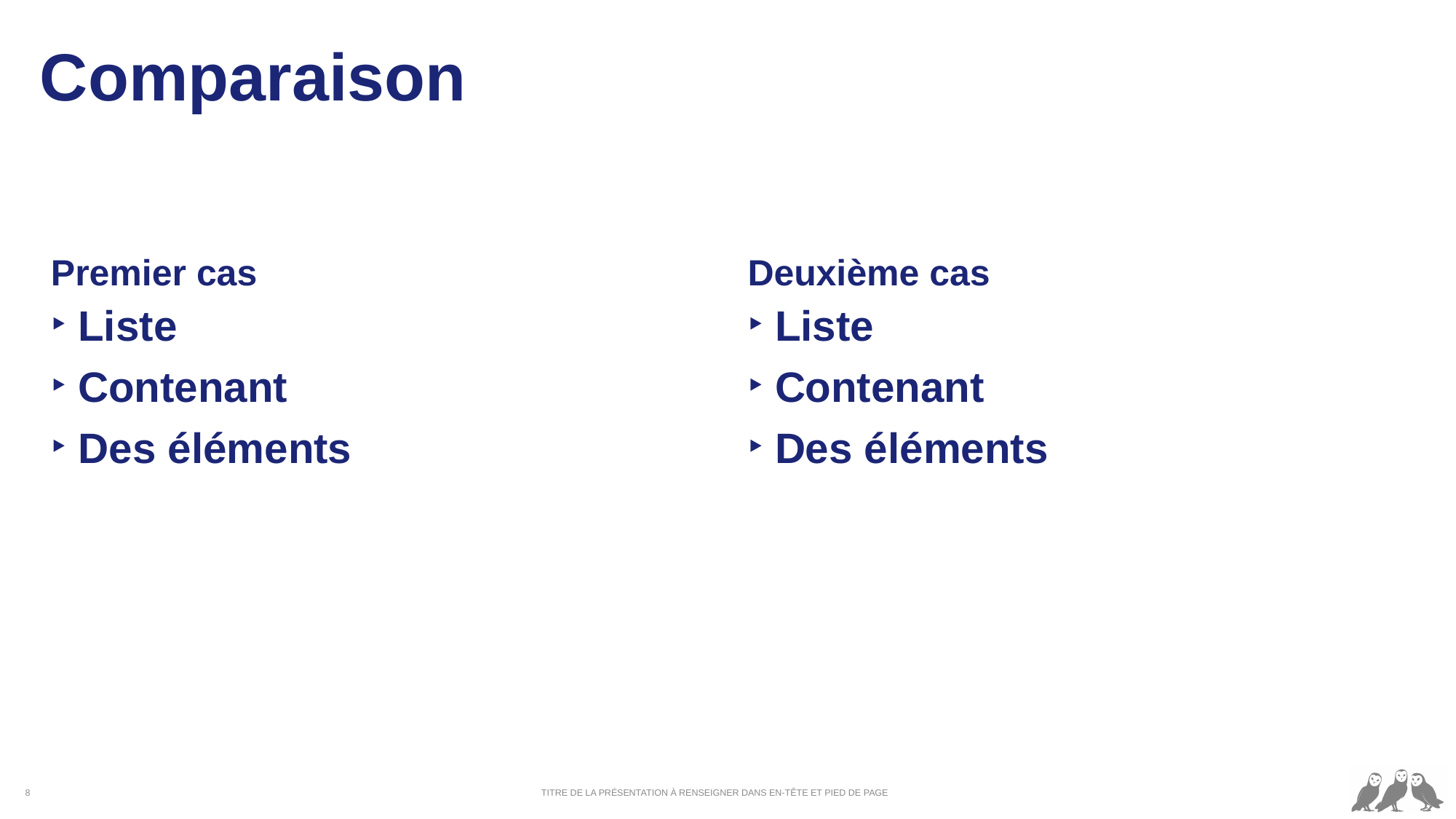

# Comparaison
Premier cas
Deuxième cas
Liste
Contenant
Des éléments
Liste
Contenant
Des éléments

8
TITRE DE LA PRÉSENTATION À RENSEIGNER DANS EN-TÊTE ET PIED DE PAGE